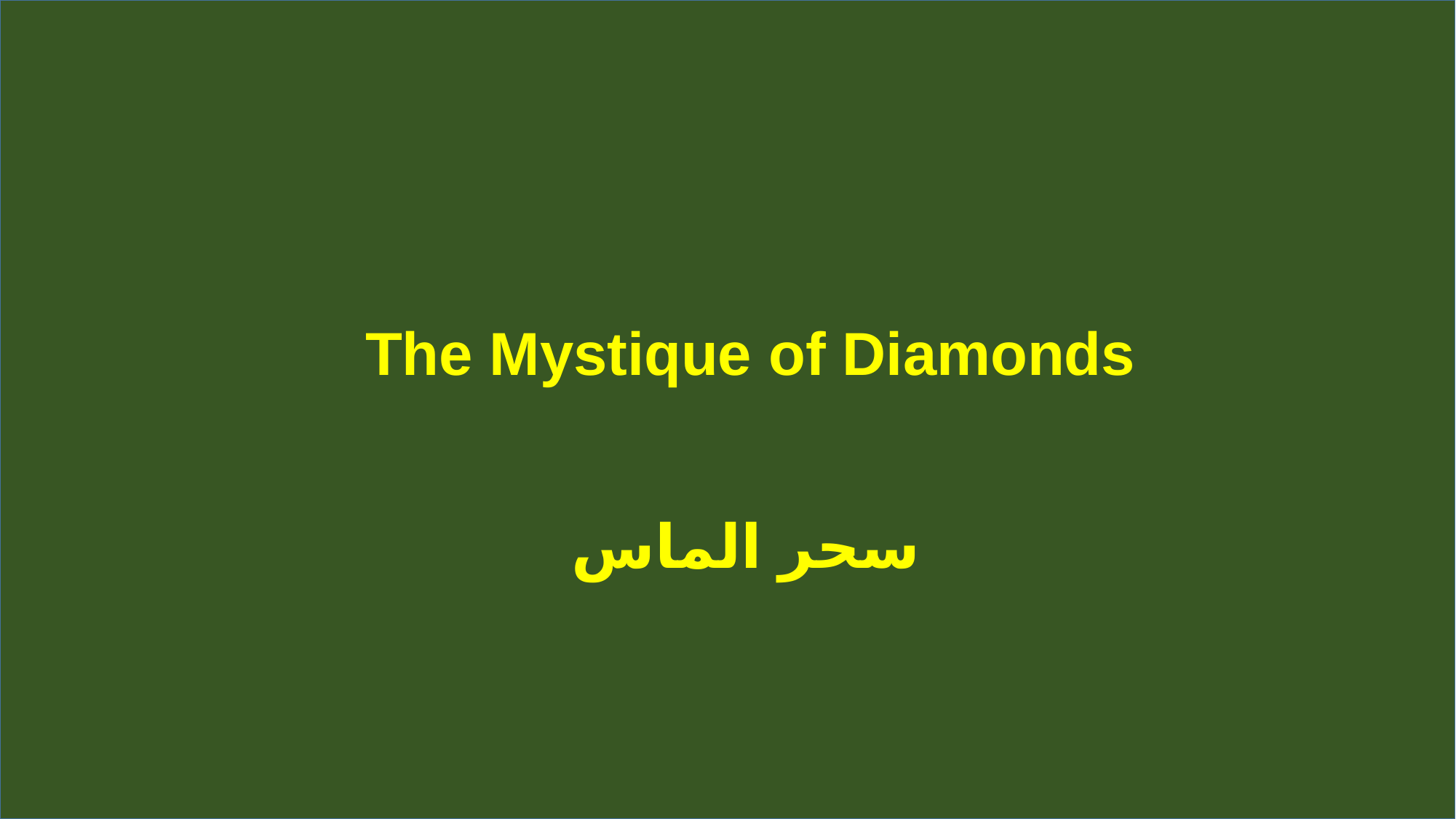

# The Mystique of Diamonds

سحر الماس